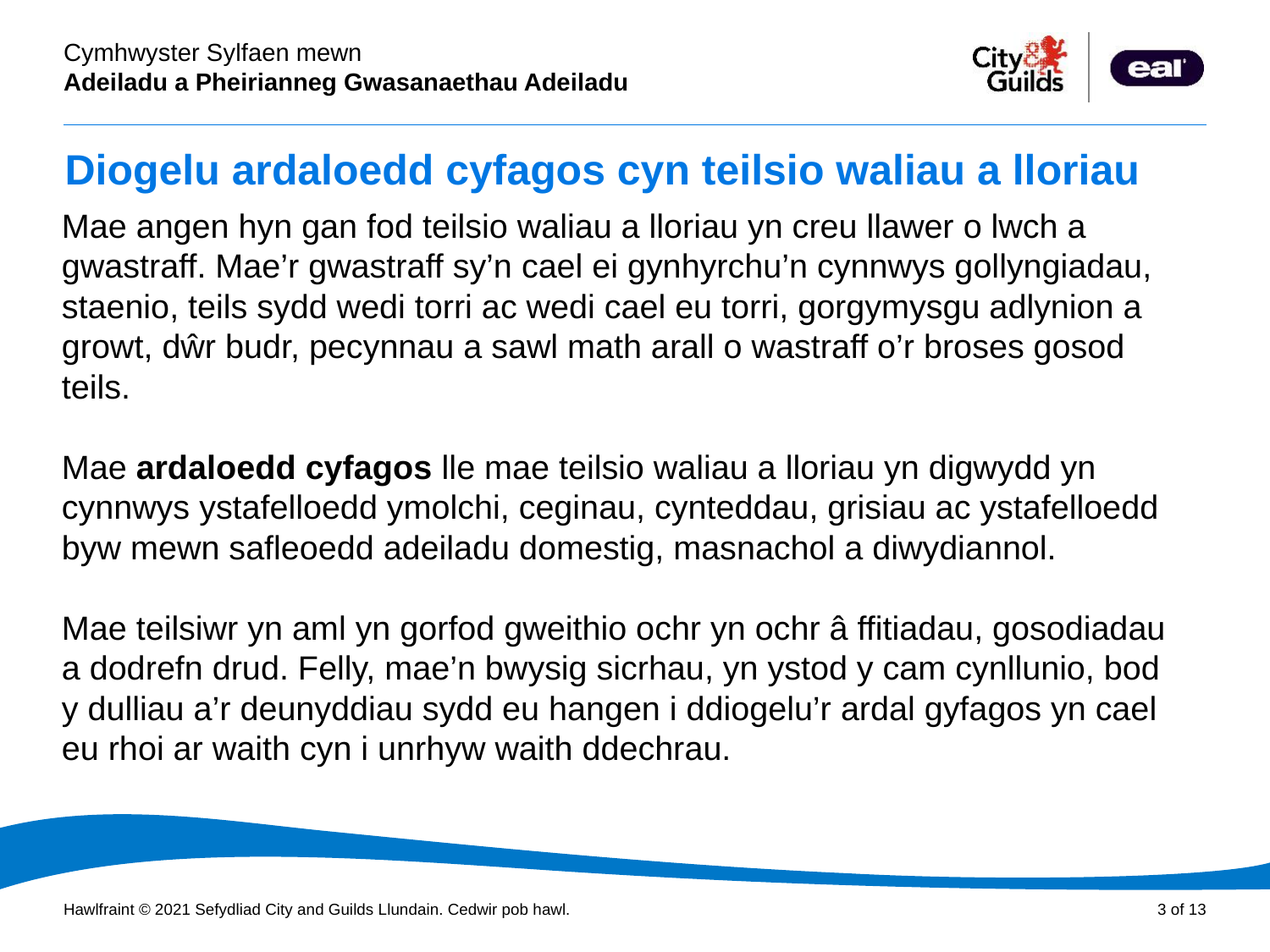

# Diogelu ardaloedd cyfagos cyn teilsio waliau a lloriau
Mae angen hyn gan fod teilsio waliau a lloriau yn creu llawer o lwch a gwastraff. Mae’r gwastraff sy’n cael ei gynhyrchu’n cynnwys gollyngiadau, staenio, teils sydd wedi torri ac wedi cael eu torri, gorgymysgu adlynion a growt, dŵr budr, pecynnau a sawl math arall o wastraff o’r broses gosod teils.

Mae ardaloedd cyfagos lle mae teilsio waliau a lloriau yn digwydd yn cynnwys ystafelloedd ymolchi, ceginau, cynteddau, grisiau ac ystafelloedd byw mewn safleoedd adeiladu domestig, masnachol a diwydiannol.

Mae teilsiwr yn aml yn gorfod gweithio ochr yn ochr â ffitiadau, gosodiadau a dodrefn drud. Felly, mae’n bwysig sicrhau, yn ystod y cam cynllunio, bod y dulliau a’r deunyddiau sydd eu hangen i ddiogelu’r ardal gyfagos yn cael eu rhoi ar waith cyn i unrhyw waith ddechrau.